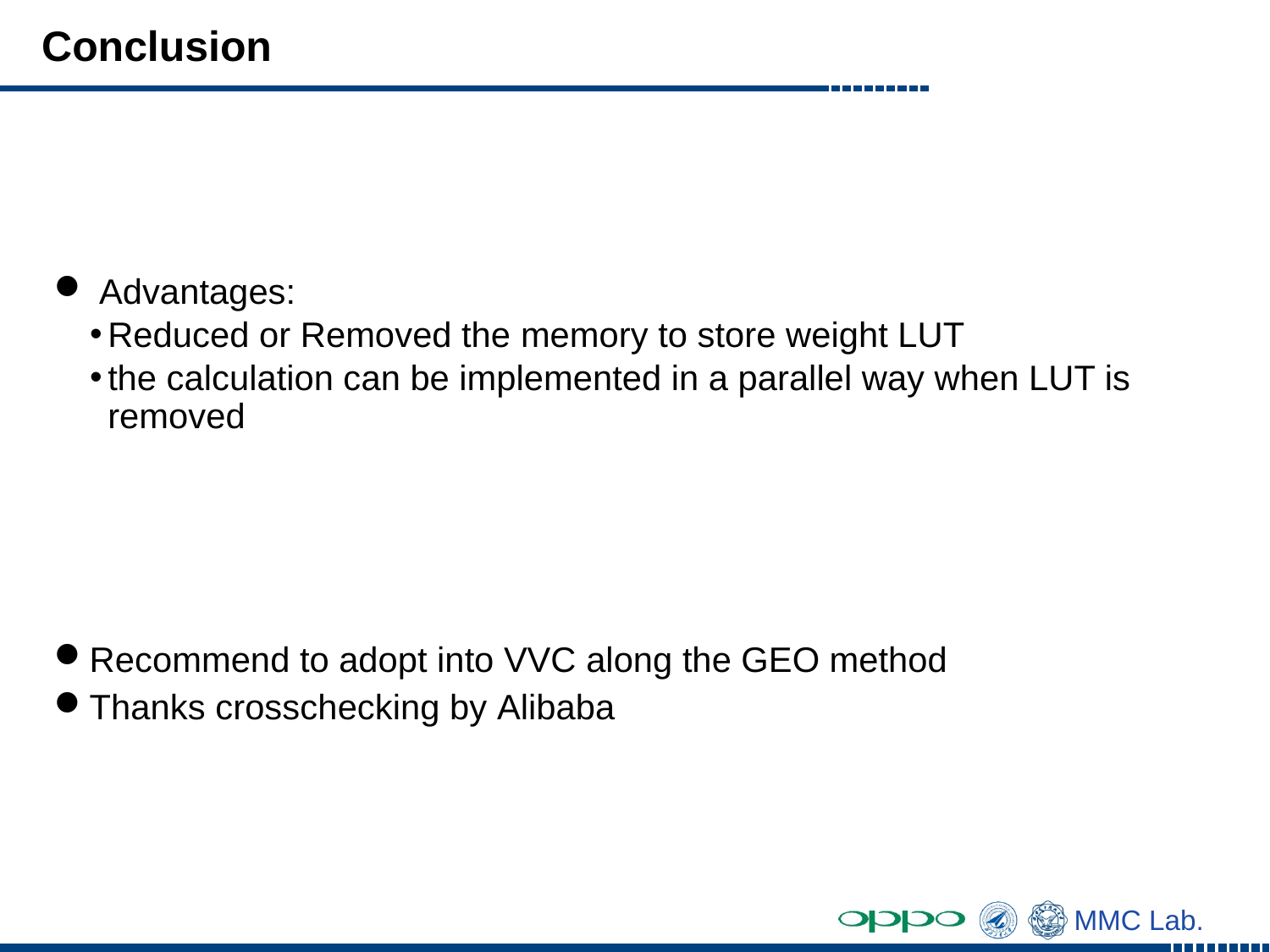

# Conclusion

 Advantages:
Reduced or Removed the memory to store weight LUT
the calculation can be implemented in a parallel way when LUT is removed

Recommend to adopt into VVC along the GEO method
Thanks crosschecking by Alibaba